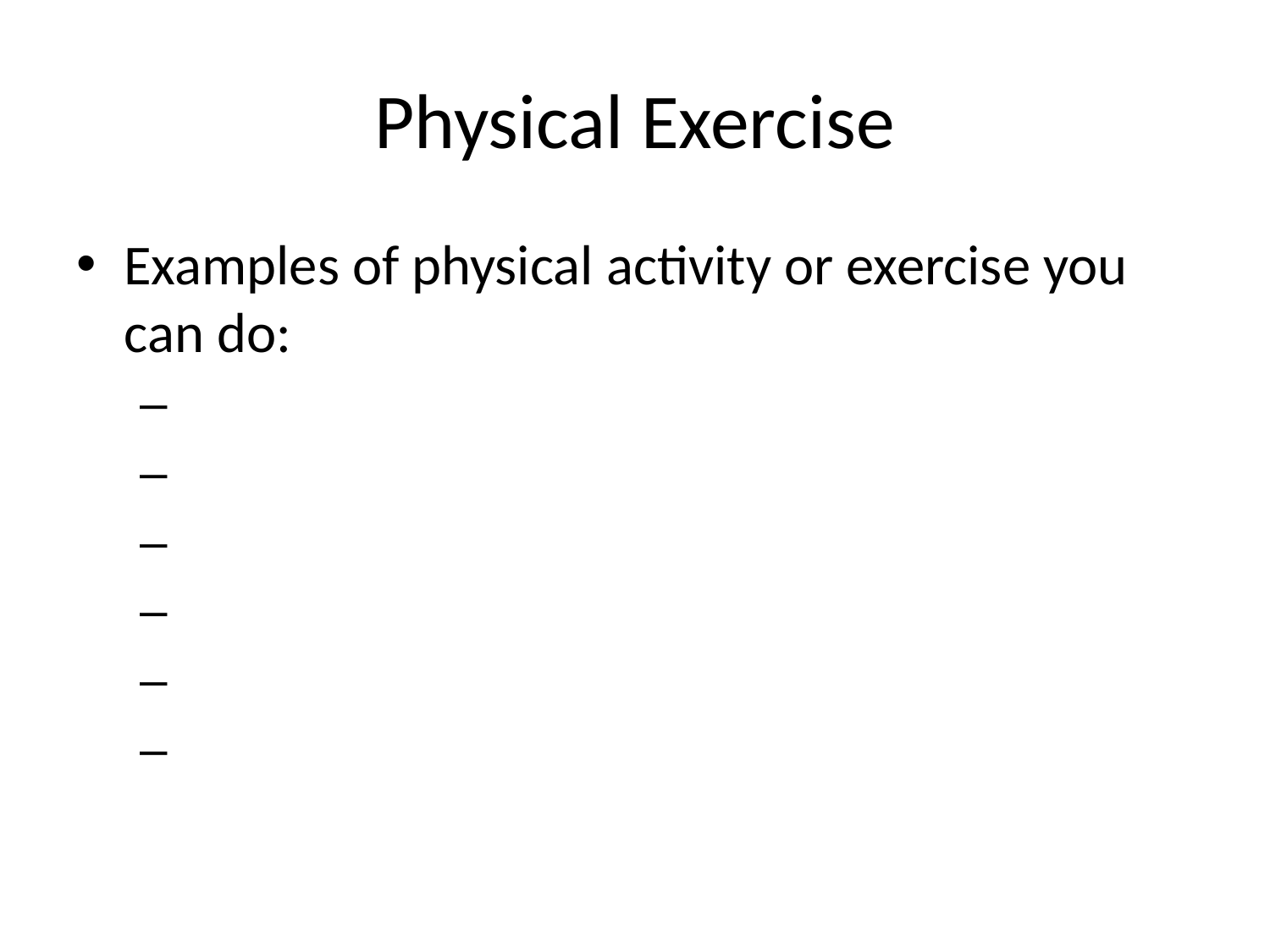

# Physical Exercise
Examples of physical activity or exercise you can do: